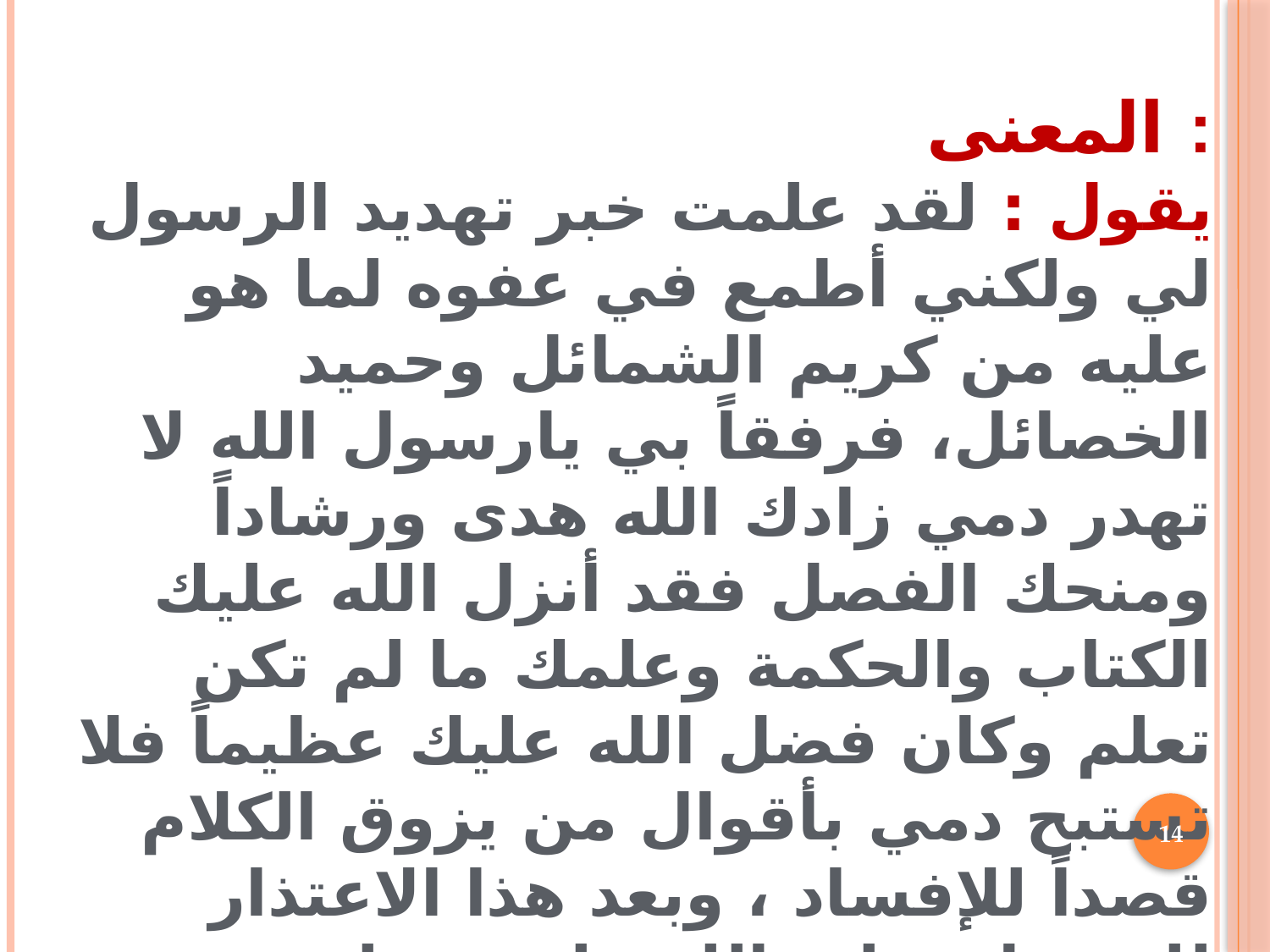

المعنى :
 يقول : لقد علمت خبر تهديد الرسول لي ولكني أطمع في عفوه لما هو عليه من كريم الشمائل وحميد الخصائل، فرفقاً بي يارسول الله لا تهدر دمي زادك الله هدى ورشاداً ومنحك الفصل فقد أنزل الله عليك الكتاب والحكمة وعلمك ما لم تكن تعلم وكان فضل الله عليك عظيماً فلا تستبح دمي بأقوال من يزوق الكلام قصداً للإفساد ، وبعد هذا الاعتذار للرسول صلى الله عليه وسلم مدحه بأنه السراج المنير والهادي إلى سواء السبيل يضيء ظلمات القلوب بنور الله ويخرج الناس من الظلمات إلى النور ، وهو سيف ولكنه من سيوف الله .
14